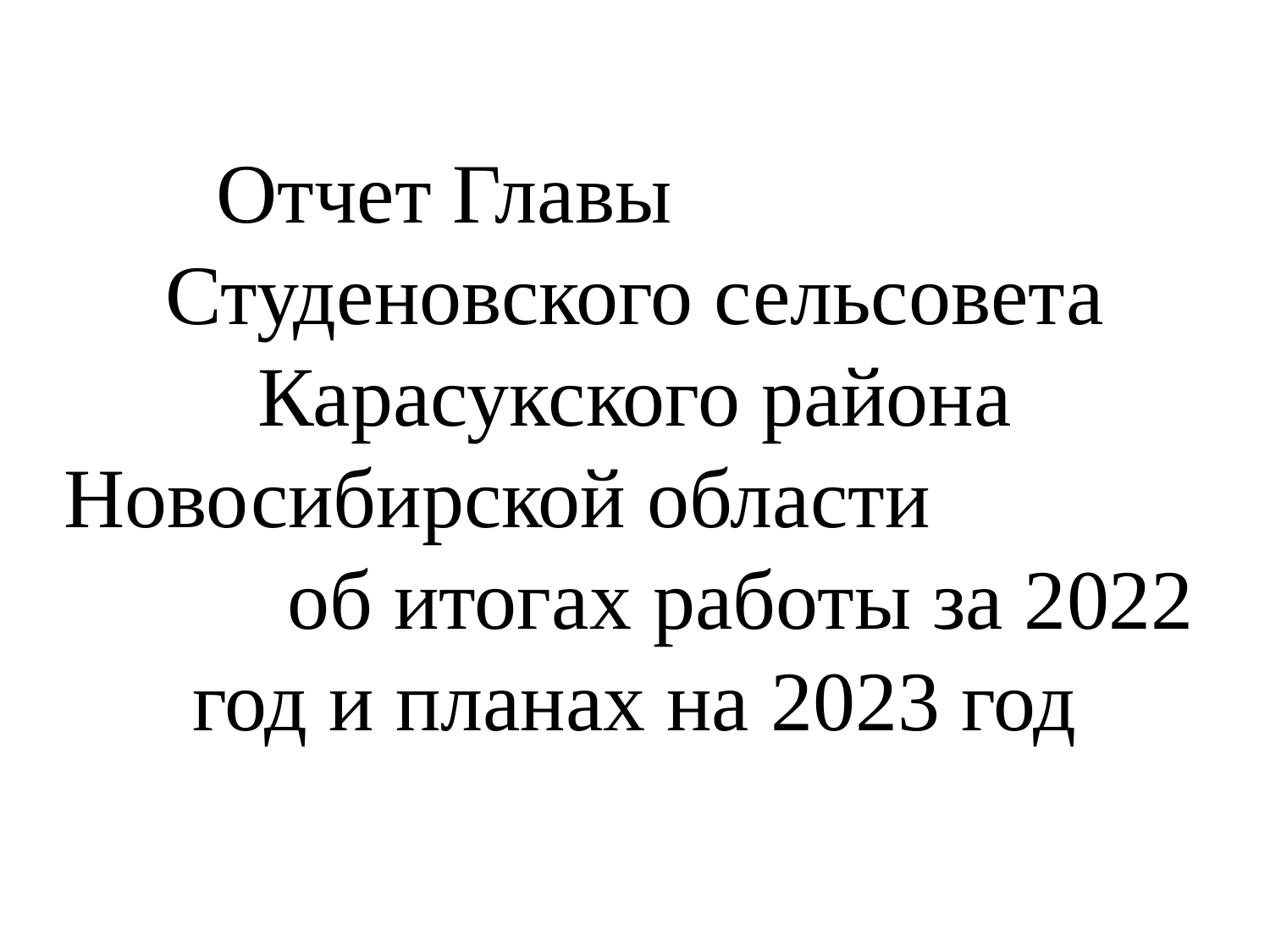

# Отчет Главы                   Студеновского сельсовета Карасукского района Новосибирской области                        об итогах работы за 2022 год и планах на 2023 год